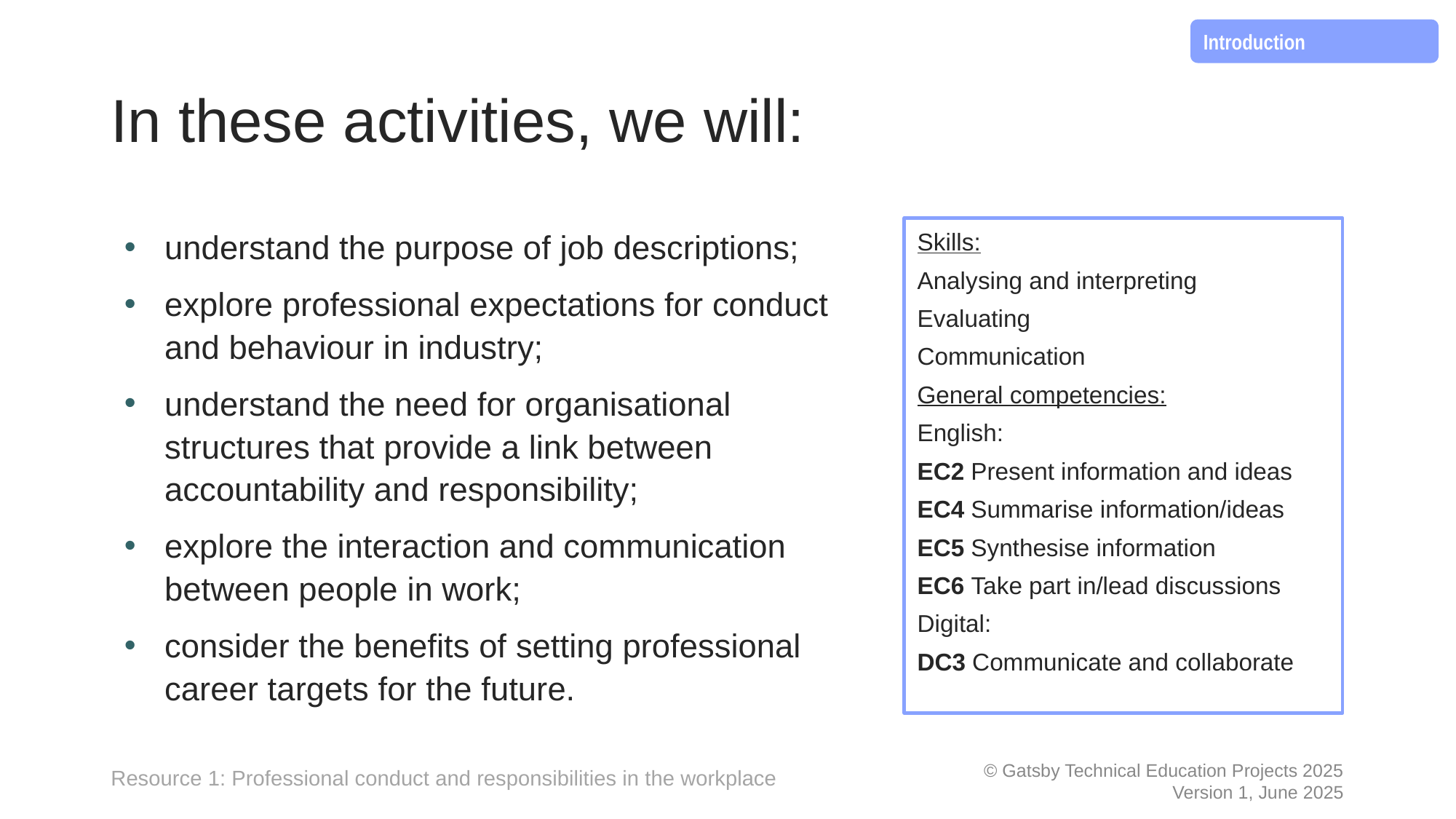

Introduction
# In these activities, we will:
understand the purpose of job descriptions;
explore professional expectations for conduct and behaviour in industry;
understand the need for organisational structures that provide a link between accountability and responsibility;
explore the interaction and communication between people in work;
consider the benefits of setting professional career targets for the future.
Skills:
Analysing and interpreting
Evaluating
Communication
General competencies:
English:
EC2 Present information and ideas
EC4 Summarise information/ideas
EC5 Synthesise information
EC6 Take part in/lead discussions
Digital:
DC3 Communicate and collaborate
Resource 1: Professional conduct and responsibilities in the workplace